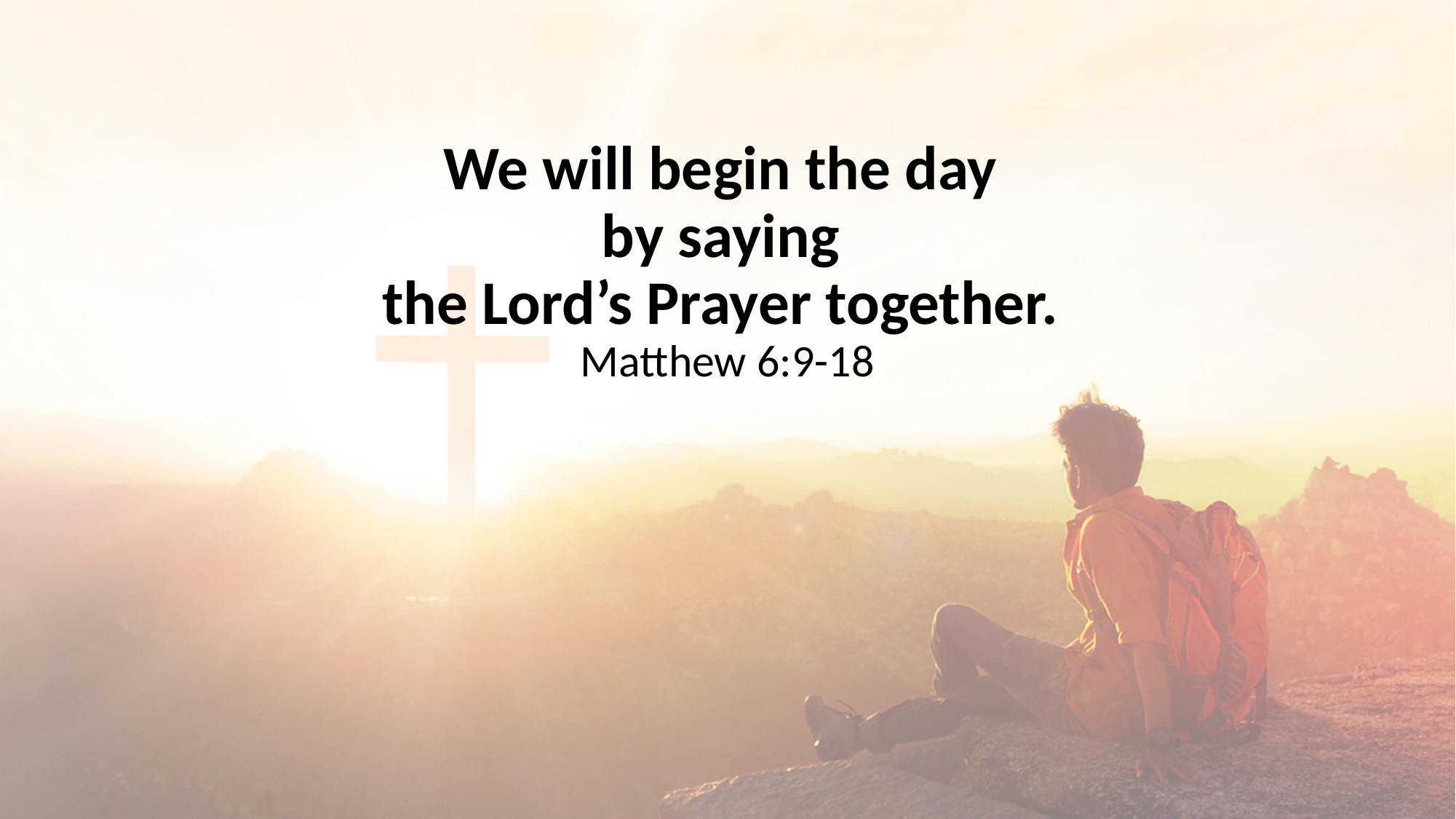

# We will begin the day by saying the Lord’s Prayer together. Matthew 6:9-18